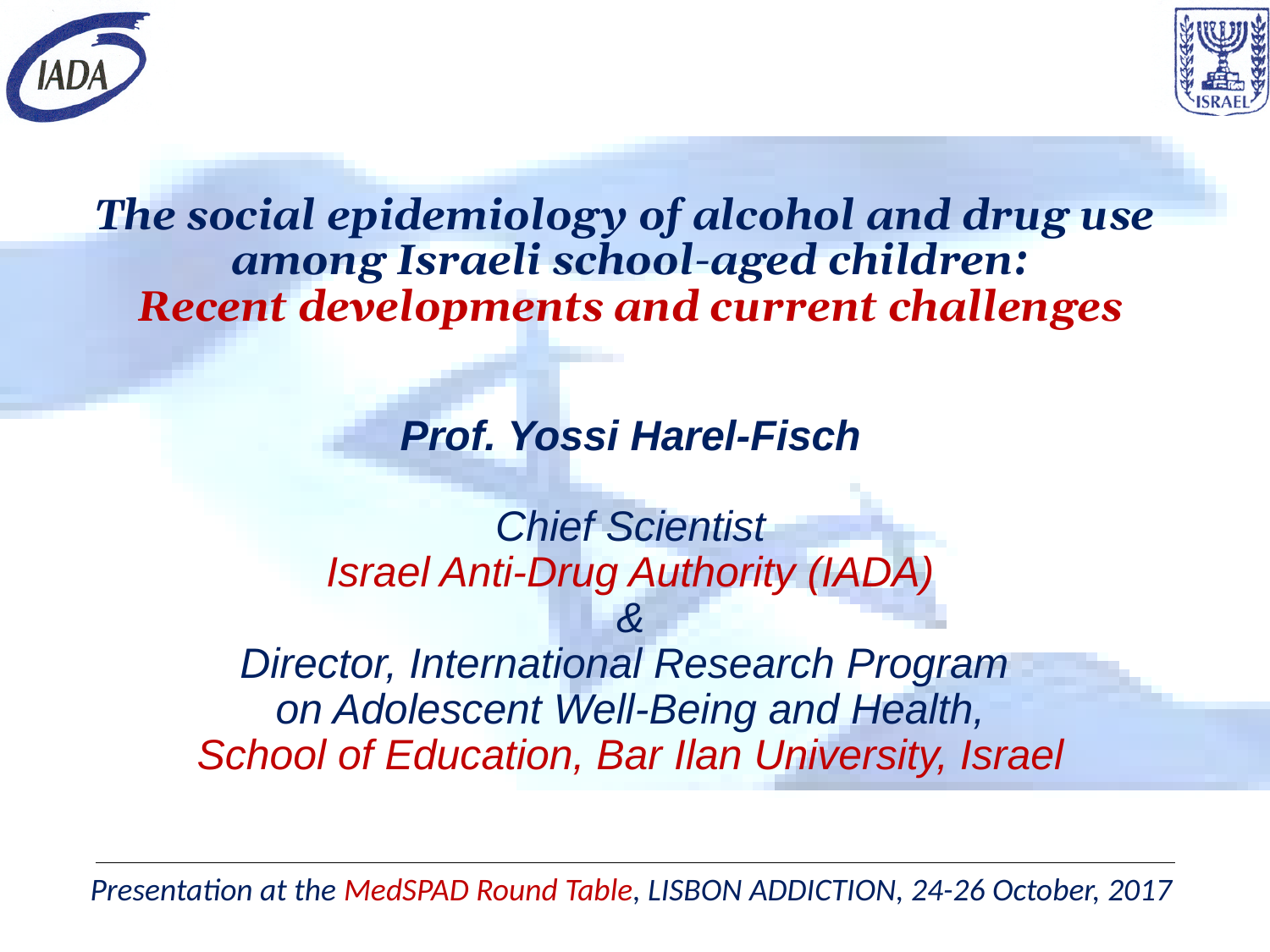

# The social epidemiology of alcohol and drug use among Israeli school-aged children: Recent developments and current challenges Prof. Yossi Harel-Fisch Chief Scientist Israel Anti-Drug Authority (IADA) & Director, International Research Program on Adolescent Well-Being and Health, School of Education, Bar Ilan University, Israel

Presentation at the MedSPAD Round Table, LISBON ADDICTION, 24-26 October, 2017